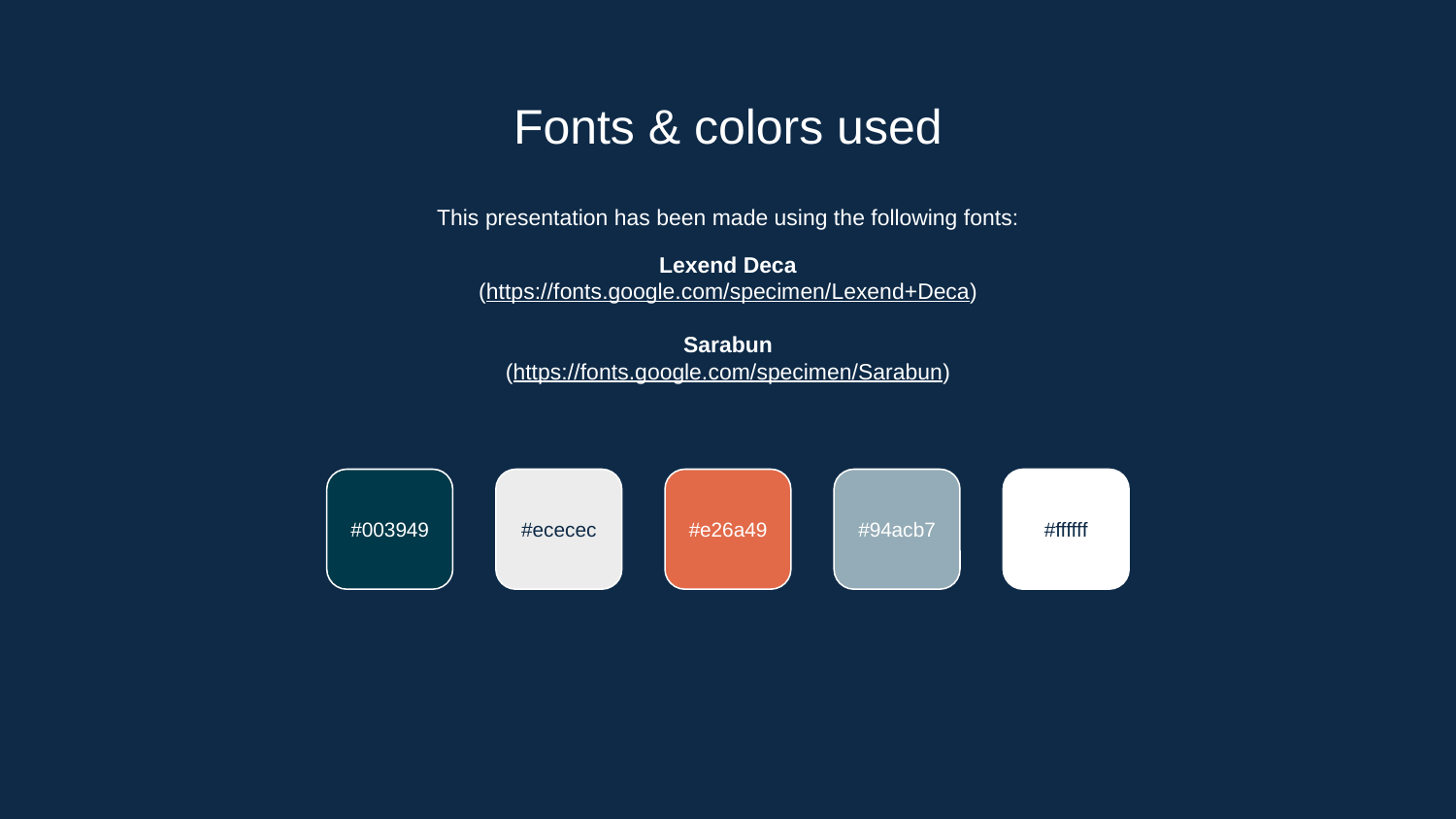

# Fonts & colors used
This presentation has been made using the following fonts:
Lexend Deca
(https://fonts.google.com/specimen/Lexend+Deca)

Sarabun
(https://fonts.google.com/specimen/Sarabun)

#003949
#ececec
#e26a49
#94acb7
#ffffff